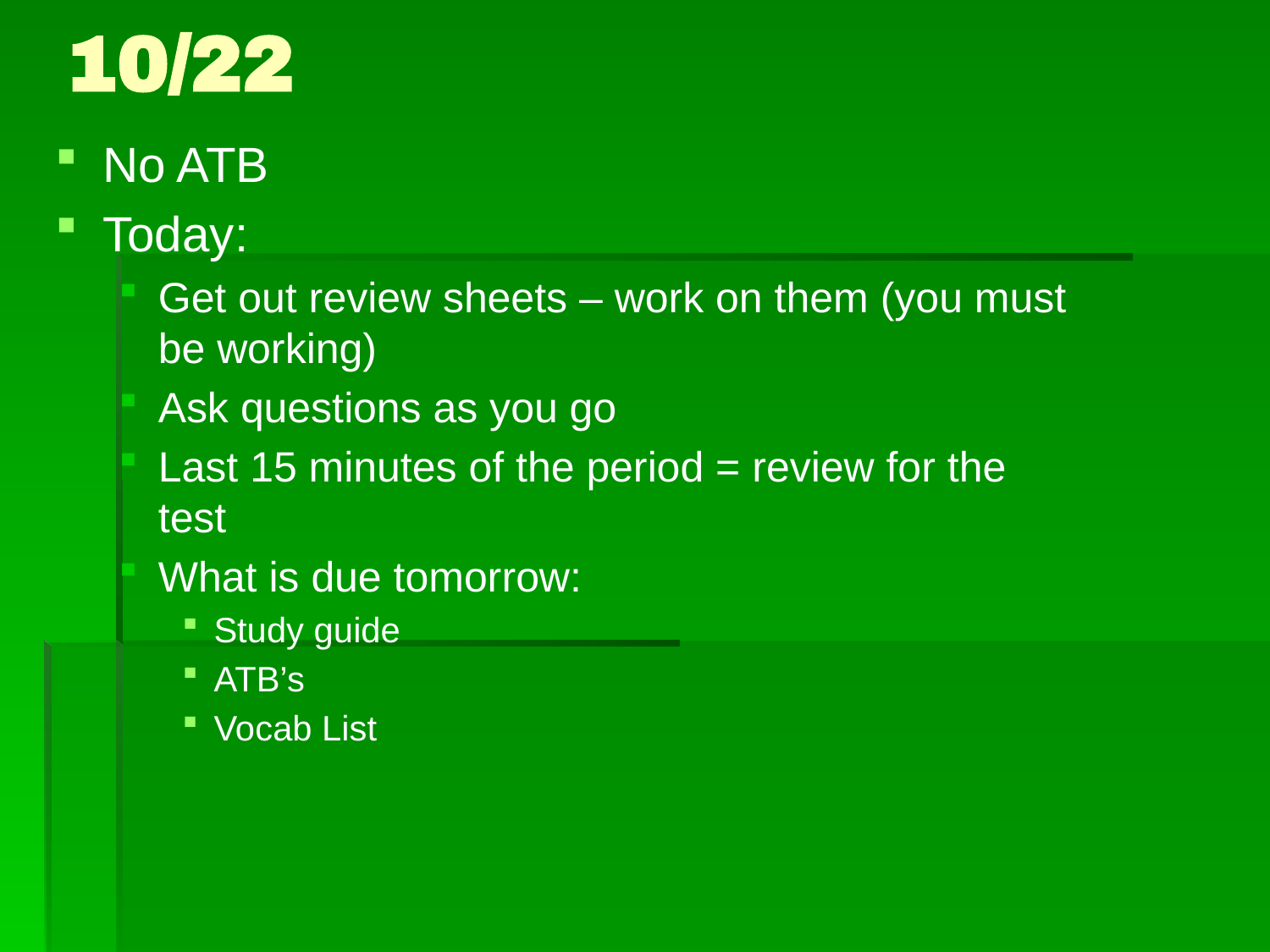

# 10/22
No ATB
Today:
Get out review sheets – work on them (you must be working)
Ask questions as you go
Last 15 minutes of the period = review for the test
What is due tomorrow:
Study guide
ATB’s
Vocab List